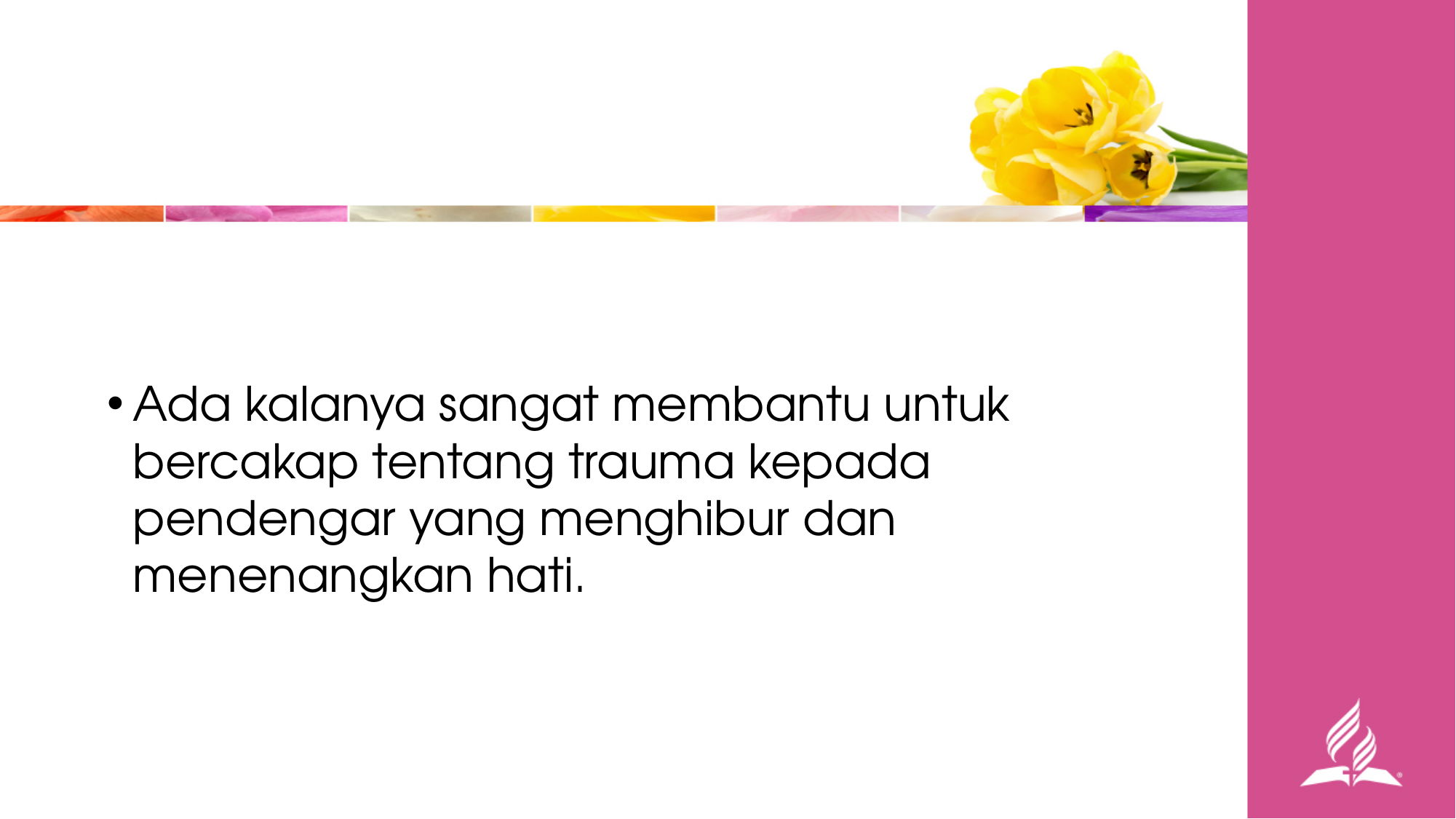

Ada kalanya sangat membantu untuk bercakap tentang trauma kepada pendengar yang menghibur dan menenangkan hati.